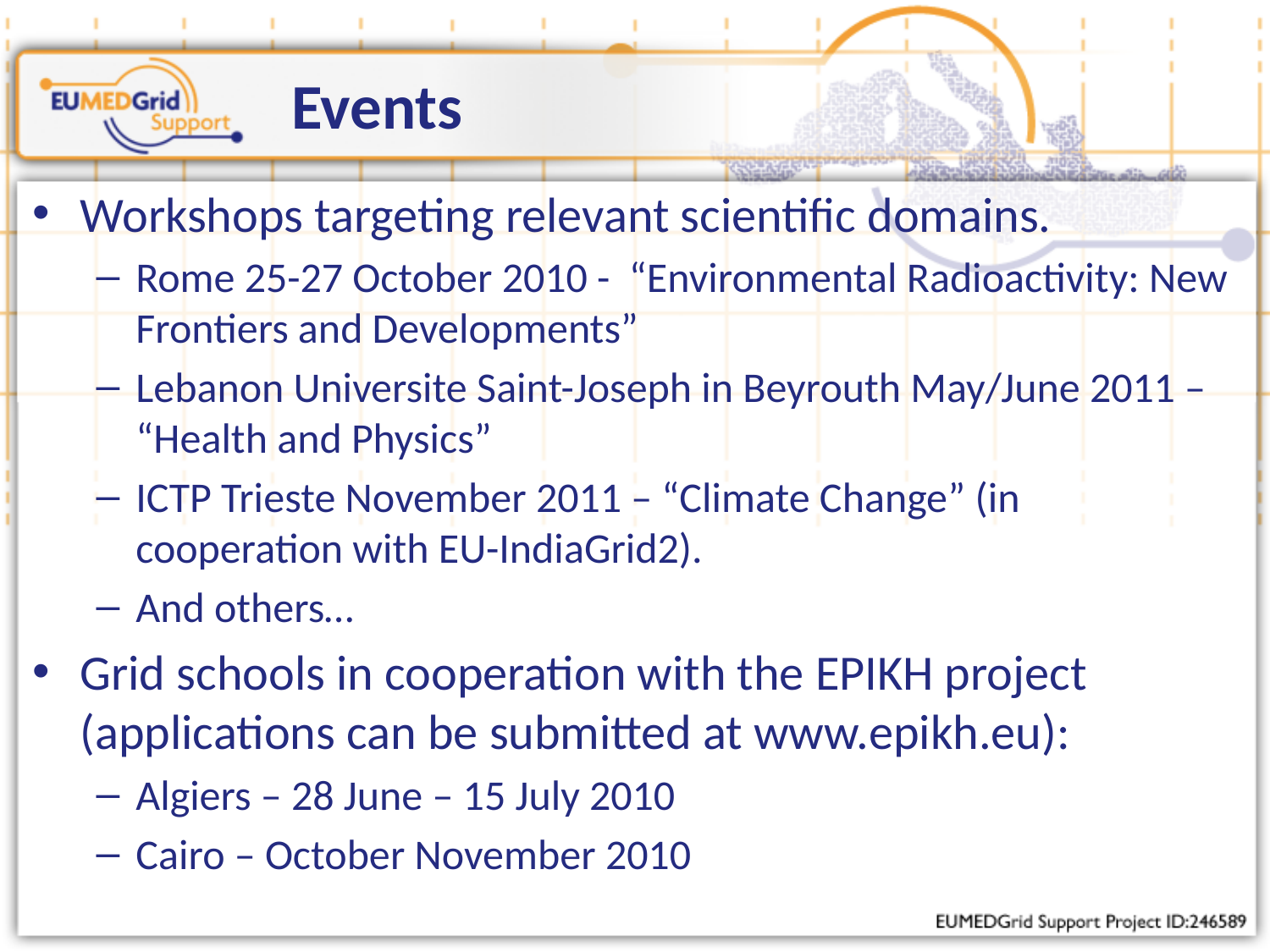

# Events
Workshops targeting relevant scientific domains.
Rome 25-27 October 2010 -  “Environmental Radioactivity: New Frontiers and Developments”
Lebanon Universite Saint-Joseph in Beyrouth May/June 2011 – “Health and Physics”
ICTP Trieste November 2011 – “Climate Change” (in cooperation with EU-IndiaGrid2).
And others…
Grid schools in cooperation with the EPIKH project (applications can be submitted at www.epikh.eu):
Algiers – 28 June – 15 July 2010
Cairo – October November 2010